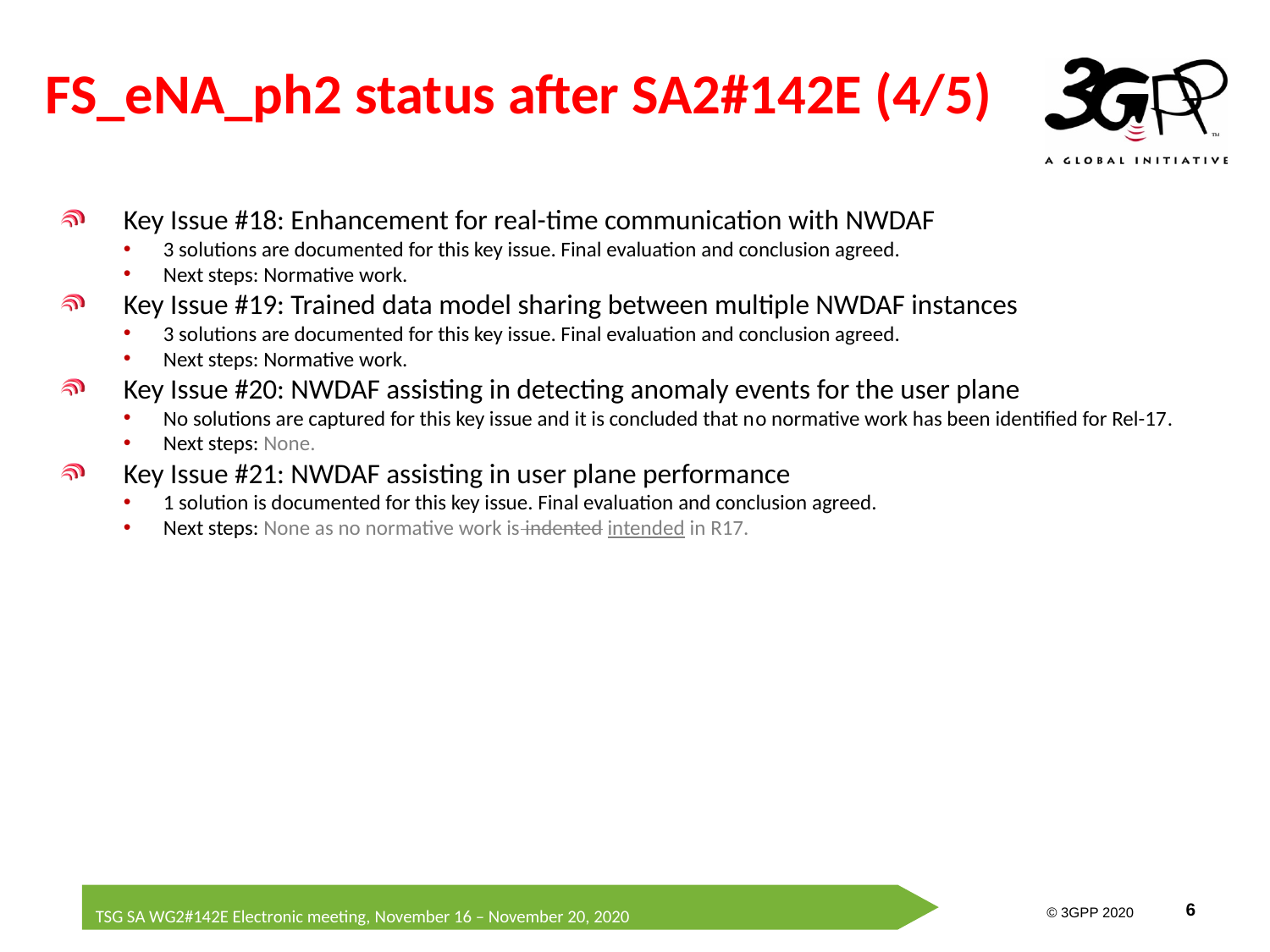

# FS_eNA_ph2 status after SA2#142E (4/5)
Key Issue #18: Enhancement for real-time communication with NWDAF
3 solutions are documented for this key issue. Final evaluation and conclusion agreed.
Next steps: Normative work.
Key Issue #19: Trained data model sharing between multiple NWDAF instances
3 solutions are documented for this key issue. Final evaluation and conclusion agreed.
Next steps: Normative work.
Key Issue #20: NWDAF assisting in detecting anomaly events for the user plane
No solutions are captured for this key issue and it is concluded that no normative work has been identified for Rel-17.
Next steps: None.
Key Issue #21: NWDAF assisting in user plane performance
1 solution is documented for this key issue. Final evaluation and conclusion agreed.
Next steps: None as no normative work is indented intended in R17.